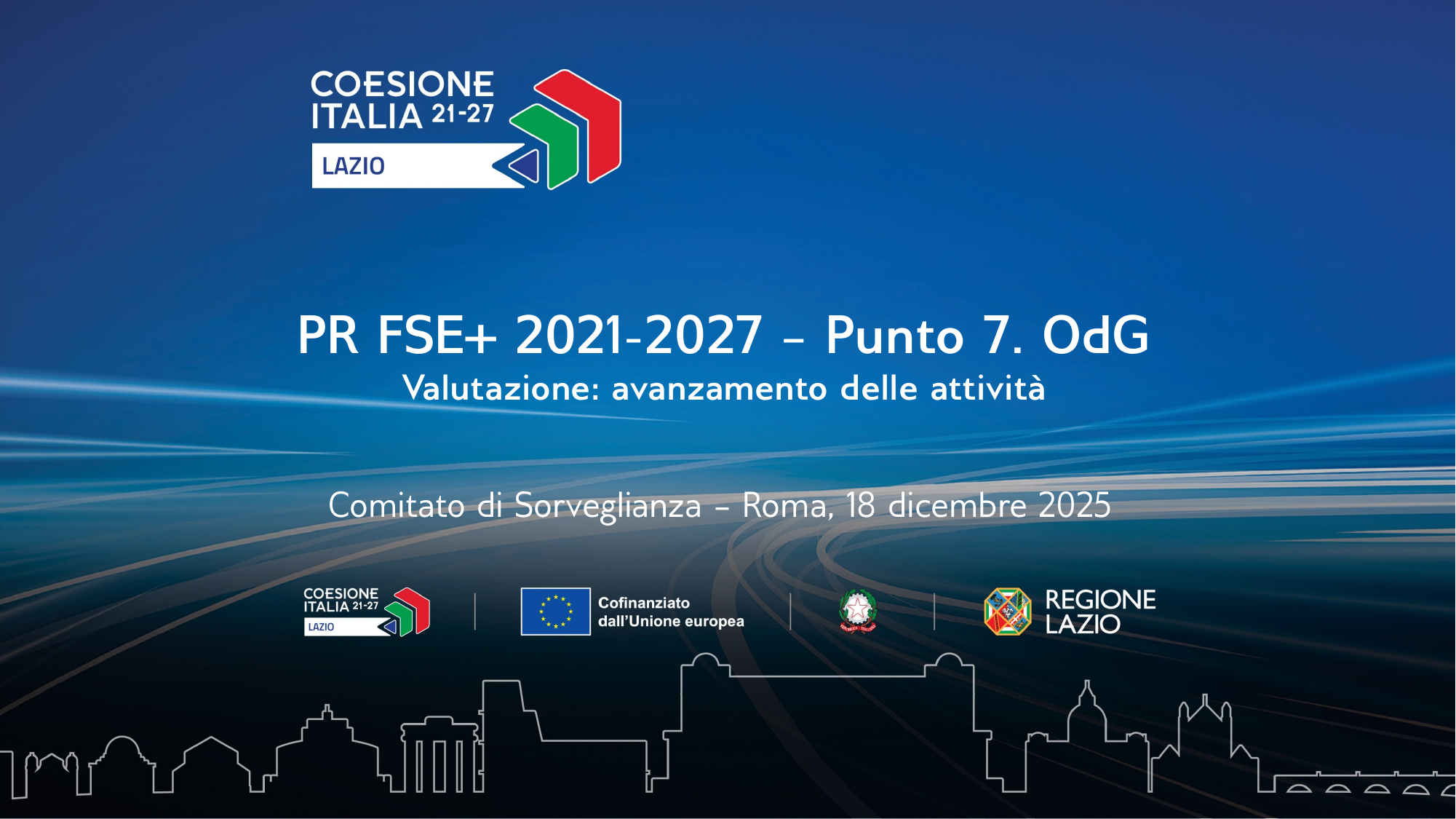

PR FSE+ 2021-2027 – Punto 7. OdG
Valutazione: avanzamento delle attività

Comitato di Sorveglianza – Roma, 18 dicembre 2025